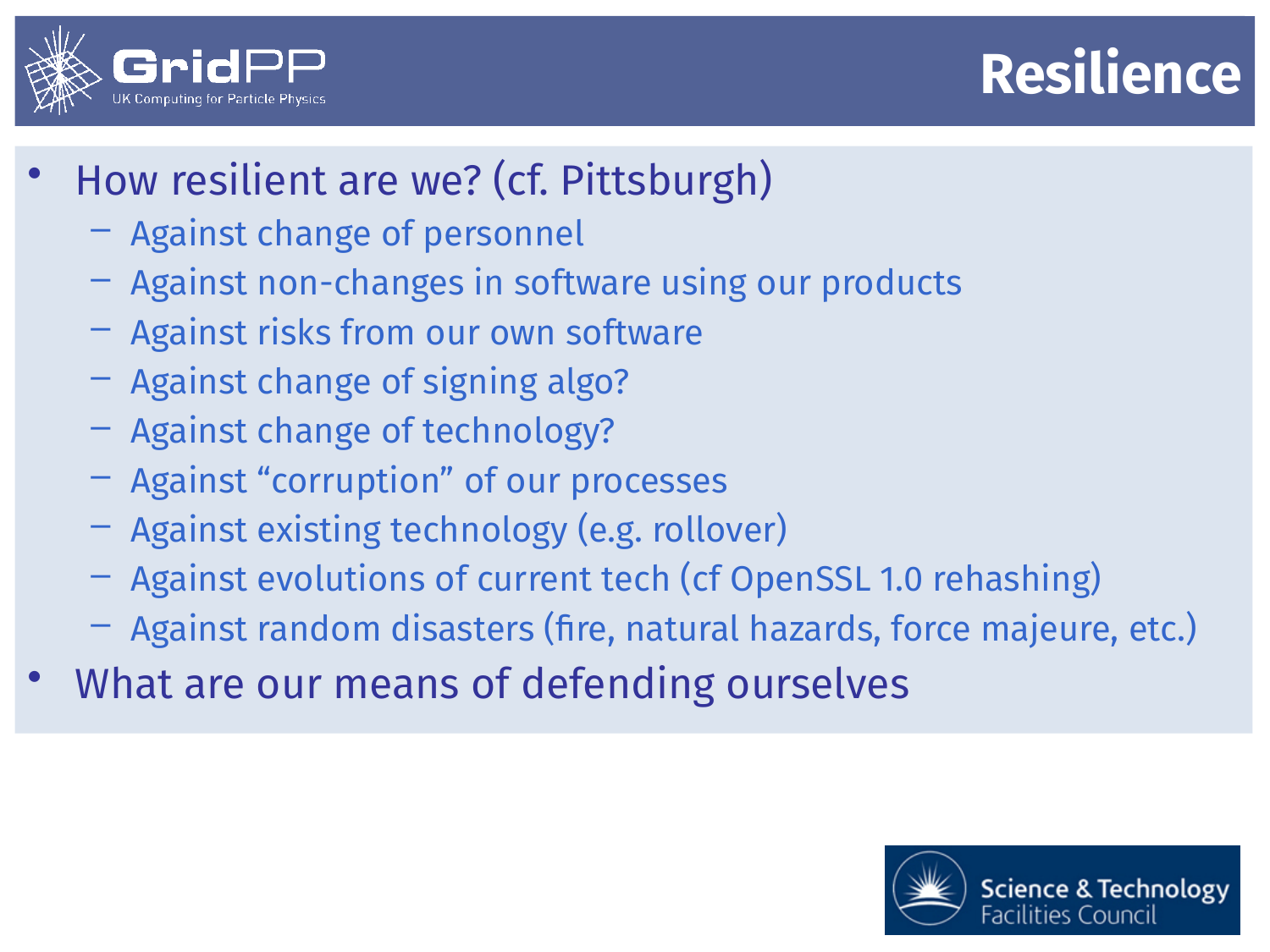

# Resilience
How resilient are we? (cf. Pittsburgh)
Against change of personnel
Against non-changes in software using our products
Against risks from our own software
Against change of signing algo?
Against change of technology?
Against “corruption” of our processes
Against existing technology (e.g. rollover)
Against evolutions of current tech (cf OpenSSL 1.0 rehashing)
Against random disasters (fire, natural hazards, force majeure, etc.)
What are our means of defending ourselves